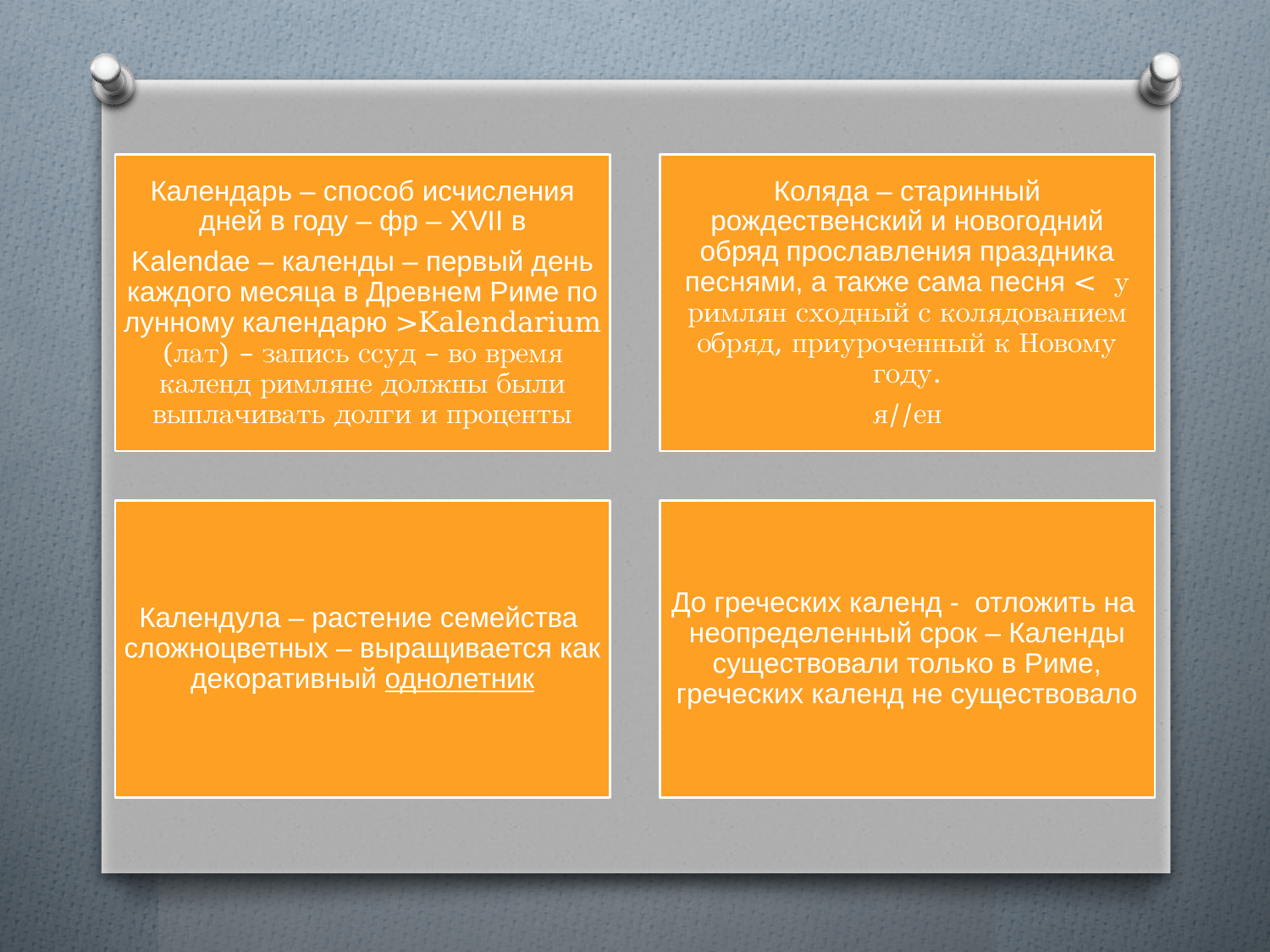

Календарь – способ исчисления дней в году – фр – XVII в
Kalendae – календы – первый день каждого месяца в Древнем Риме по лунному календарю >Kalendarium (лат) – запись ссуд – во время календ римляне должны были выплачивать долги и проценты
Коляда – старинный рождественский и новогодний обряд прославления праздника песнями, а также сама песня <  у римлян сходный с колядованием обряд, приуроченный к Новому году.
я//ен
Календула – растение семейства  сложноцветных – выращивается как декоративный однолетник
До греческих календ -  отложить на  неопределенный срок – Календы существовали только в Риме, греческих календ не существовало